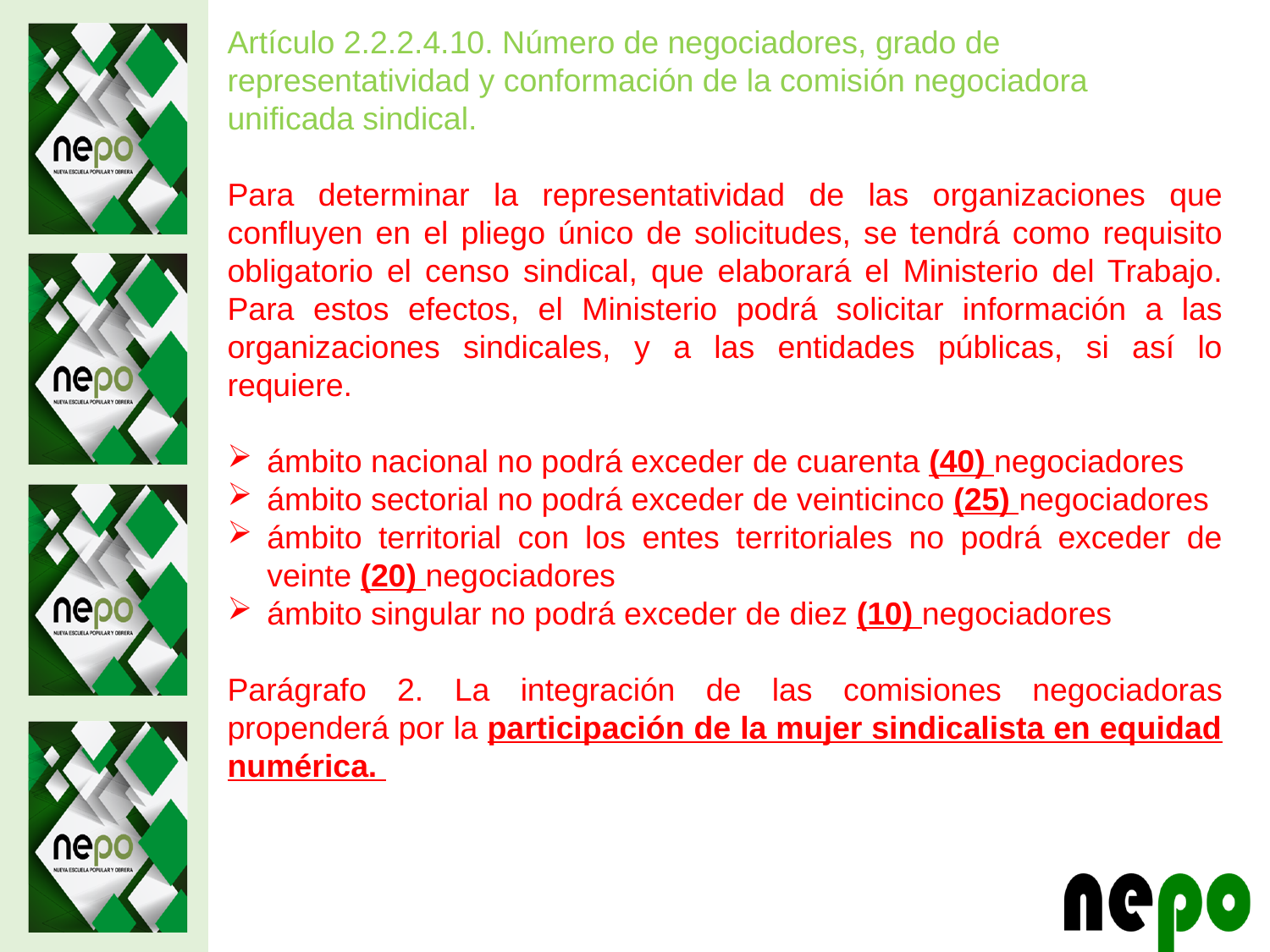

Artículo 2.2.2.4.10. Número de negociadores, grado de representatividad y conformación de la comisión negociadora unificada sindical.

Para determinar la representatividad de las organizaciones que confluyen en el pliego único de solicitudes, se tendrá como requisito obligatorio el censo sindical, que elaborará el Ministerio del Trabajo. Para estos efectos, el Ministerio podrá solicitar información a las organizaciones sindicales, y a las entidades públicas, si así lo requiere.

ámbito nacional no podrá exceder de cuarenta (40) negociadores
ámbito sectorial no podrá exceder de veinticinco (25) negociadores
ámbito territorial con los entes territoriales no podrá exceder de veinte (20) negociadores
ámbito singular no podrá exceder de diez (10) negociadores

Parágrafo 2. La integración de las comisiones negociadoras propenderá por la participación de la mujer sindicalista en equidad numérica.